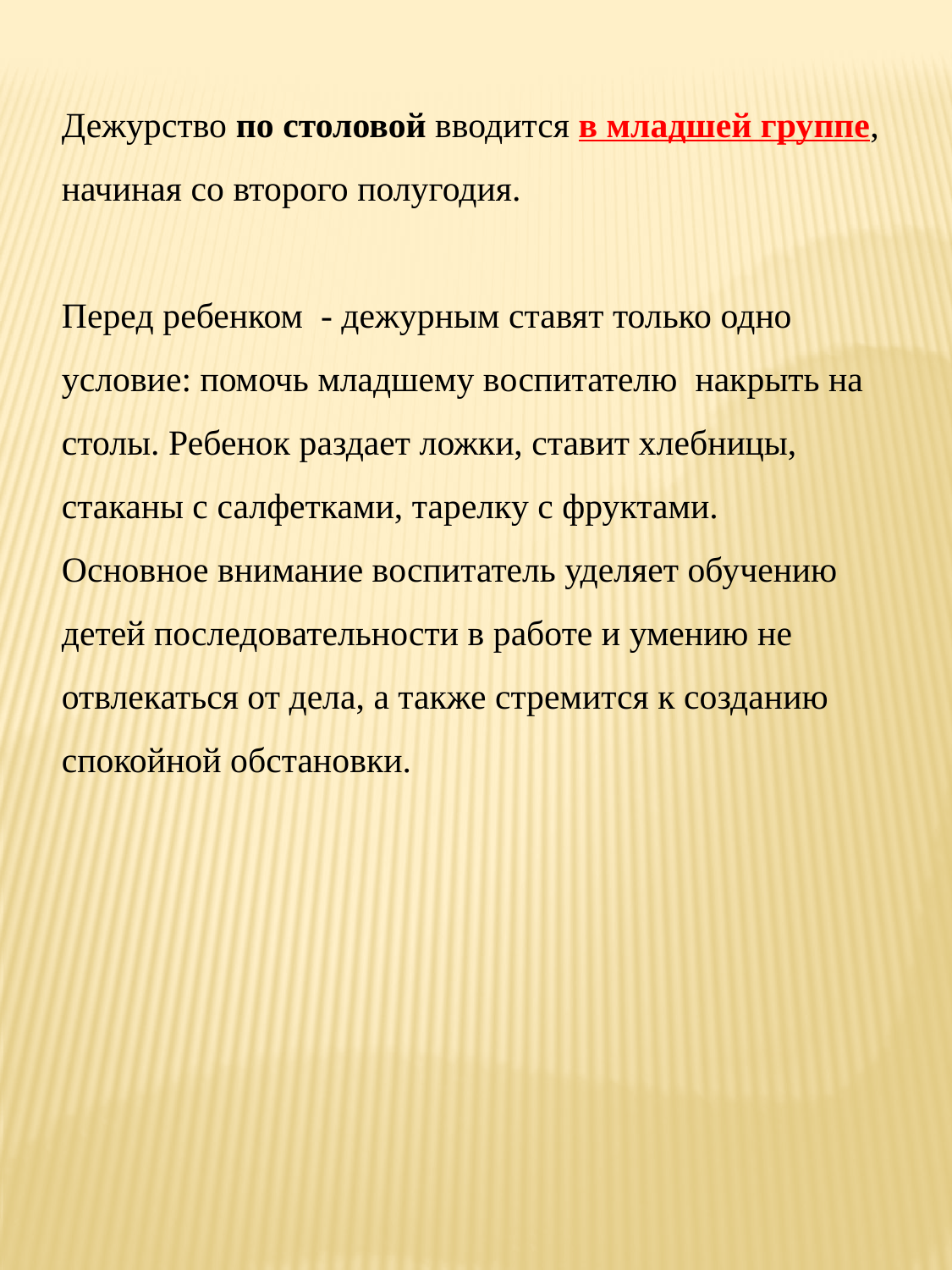

Дежурство по столовой вводится в младшей группе, начиная со второго полугодия.

Перед ребенком  - дежурным ставят только одно условие: помочь младшему воспитателю  накрыть на столы. Ребенок раздает ложки, ставит хлебницы, стаканы с салфетками, тарелку с фруктами.
Основное внимание воспитатель уделяет обучению детей последовательности в работе и умению не отвлекаться от дела, а также стремится к созданию спокойной обстановки.